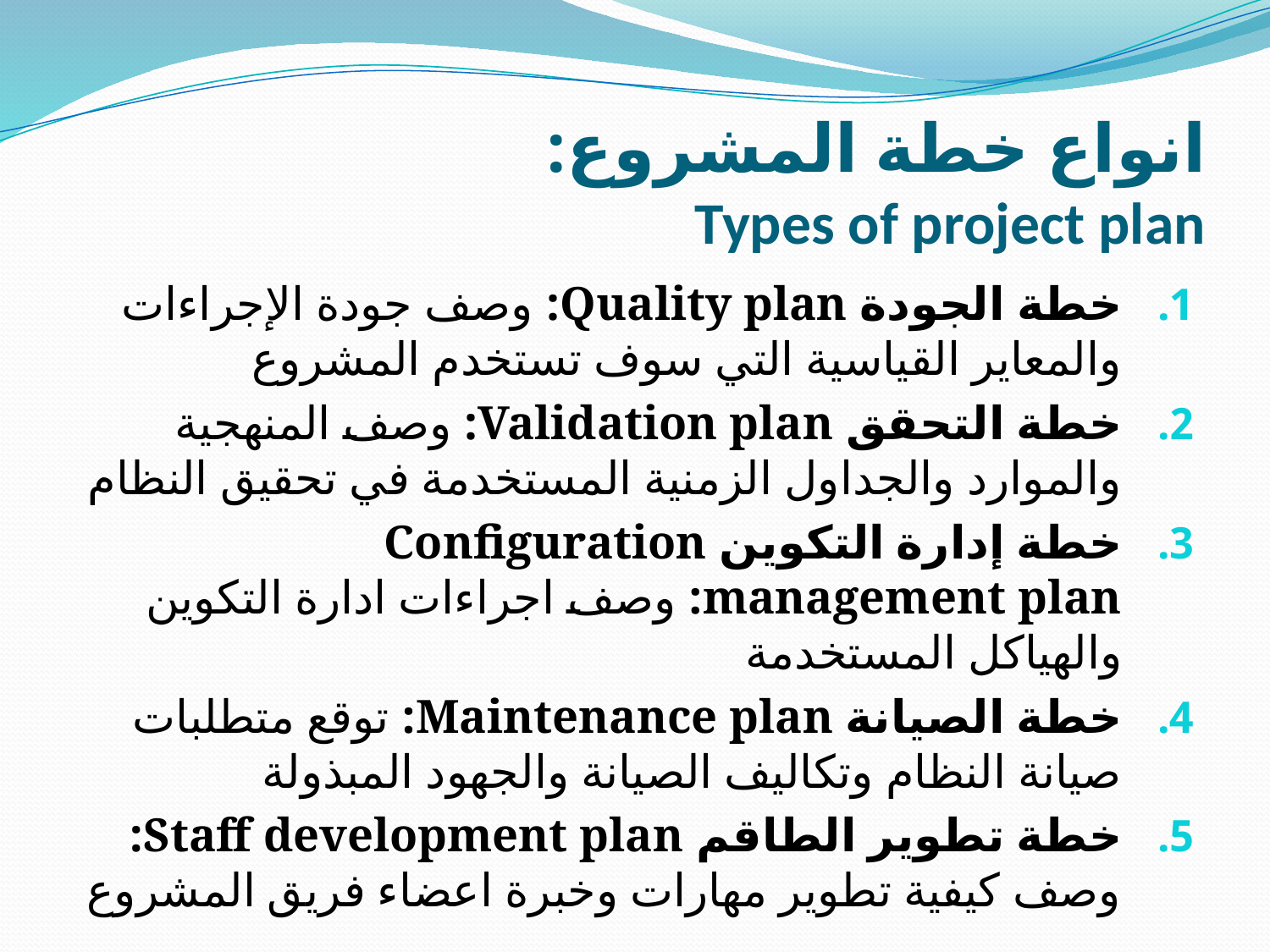

# انواع خطة المشروع: Types of project plan
خطة الجودة Quality plan: وصف جودة الإجراءات والمعاير القياسية التي سوف تستخدم المشروع
خطة التحقق Validation plan: وصف المنهجية والموارد والجداول الزمنية المستخدمة في تحقيق النظام
خطة إدارة التكوين Configuration management plan: وصف اجراءات ادارة التكوين والهياكل المستخدمة
خطة الصيانة Maintenance plan: توقع متطلبات صيانة النظام وتكاليف الصيانة والجهود المبذولة
خطة تطوير الطاقم Staff development plan: وصف كيفية تطوير مهارات وخبرة اعضاء فريق المشروع